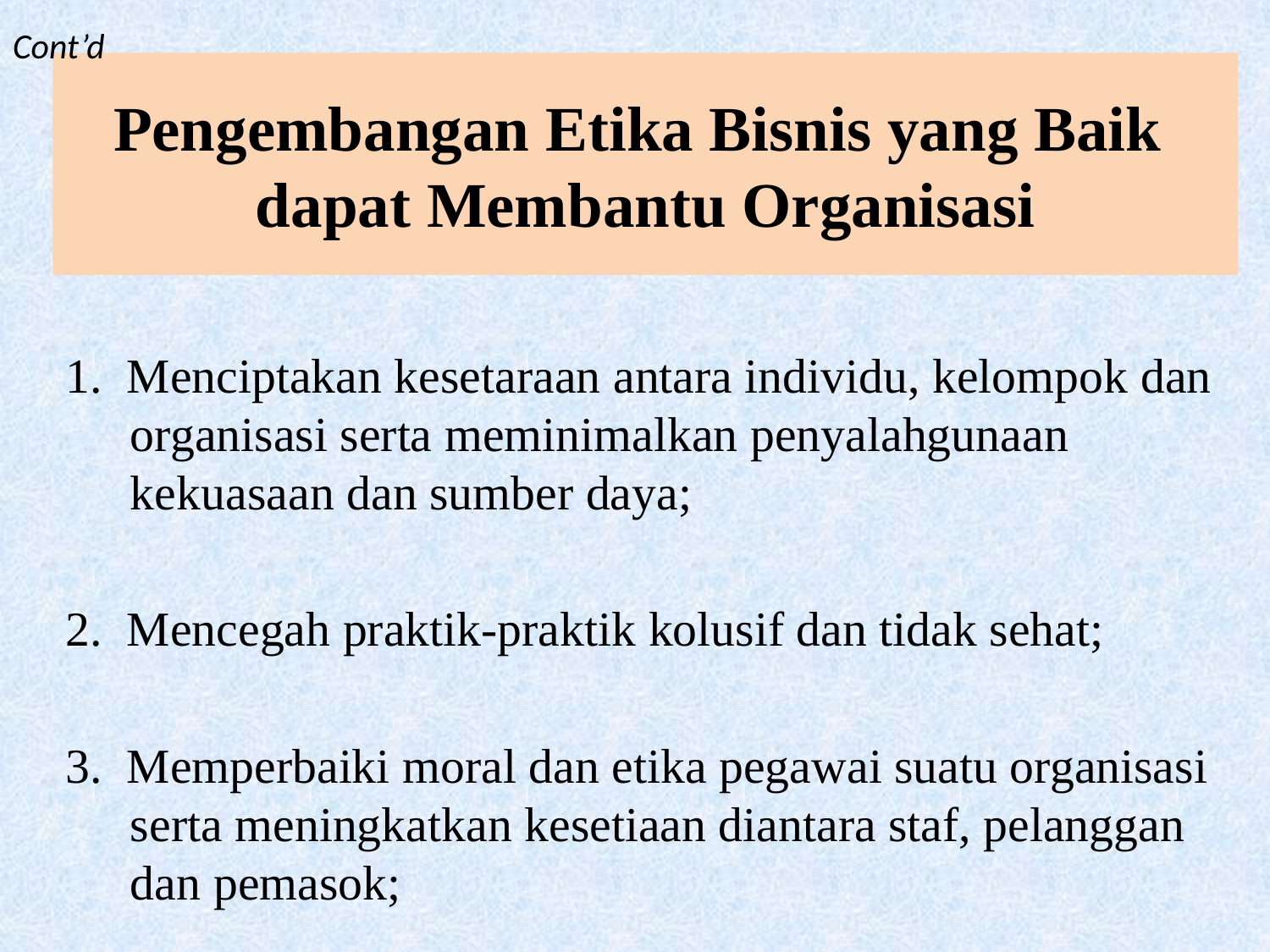

Cont’d
# Pengembangan Etika Bisnis yang Baik dapat Membantu Organisasi

1.  Menciptakan kesetaraan antara individu, kelompok dan organisasi serta meminimalkan penyalahgunaan kekuasaan dan sumber daya;

2.  Mencegah praktik-praktik kolusif dan tidak sehat;

3.  Memperbaiki moral dan etika pegawai suatu organisasi serta meningkatkan kesetiaan diantara staf, pelanggan dan pemasok;